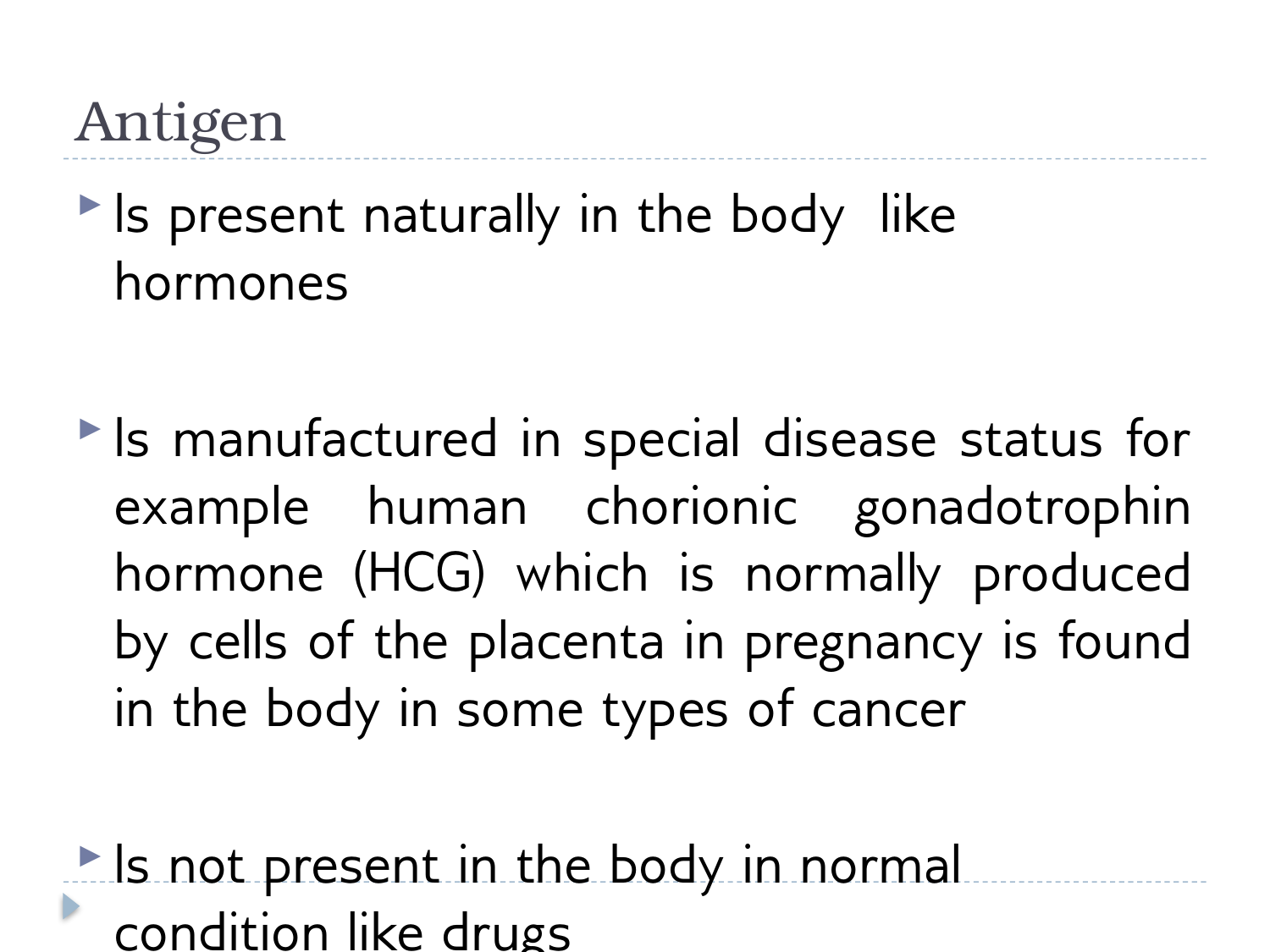

# Antigen
Is present naturally in the body  like hormones

Is manufactured in special disease status for example human chorionic gonadotrophin hormone (HCG) which is normally produced by cells of the placenta in pregnancy is found in the body in some types of cancer

Is not present in the body in normal condition like drugs